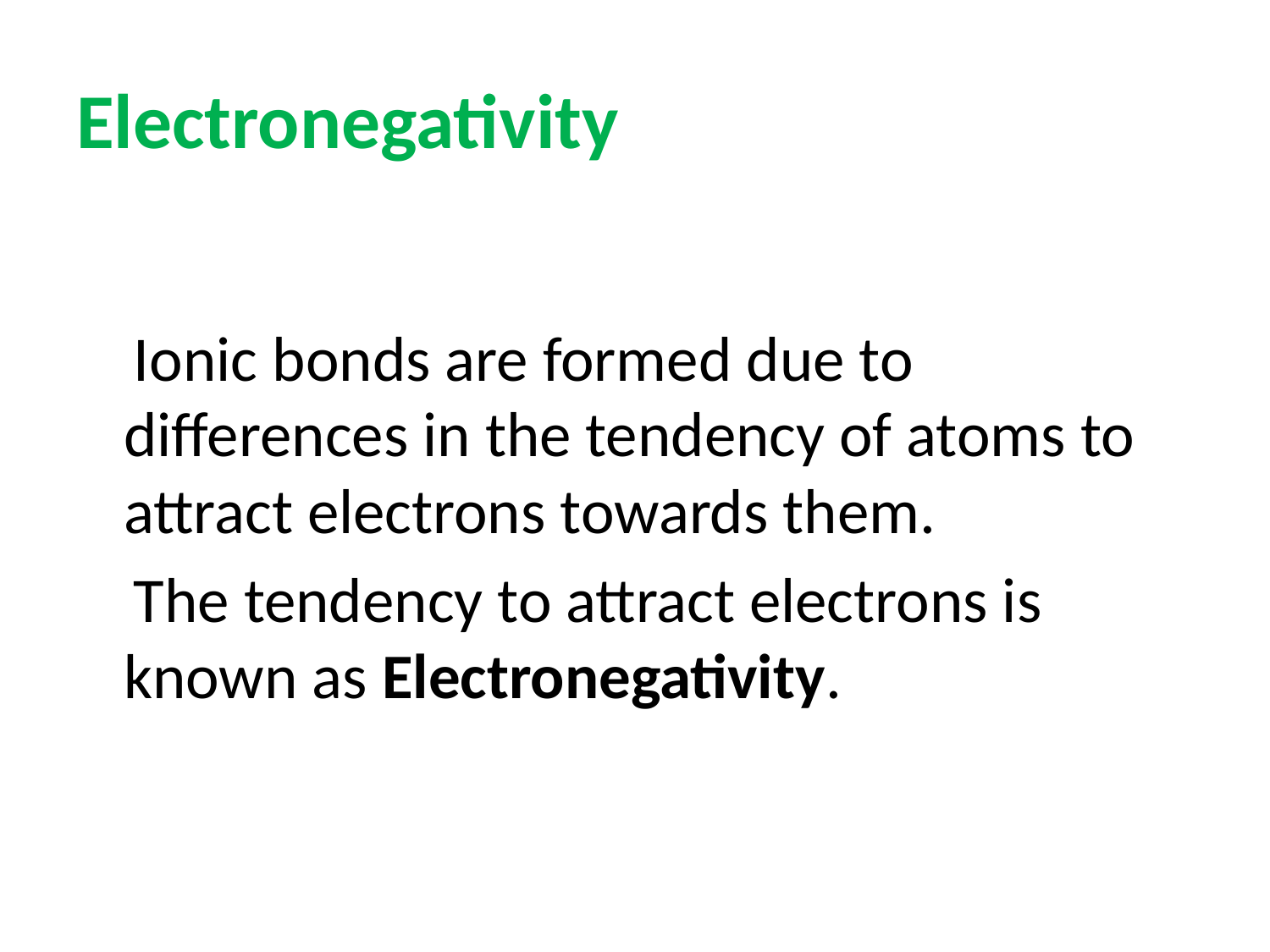

# Electronegativity

    Ionic bonds are formed due to differences in the tendency of atoms to attract electrons towards them.
    The tendency to attract electrons is known as Electronegativity.